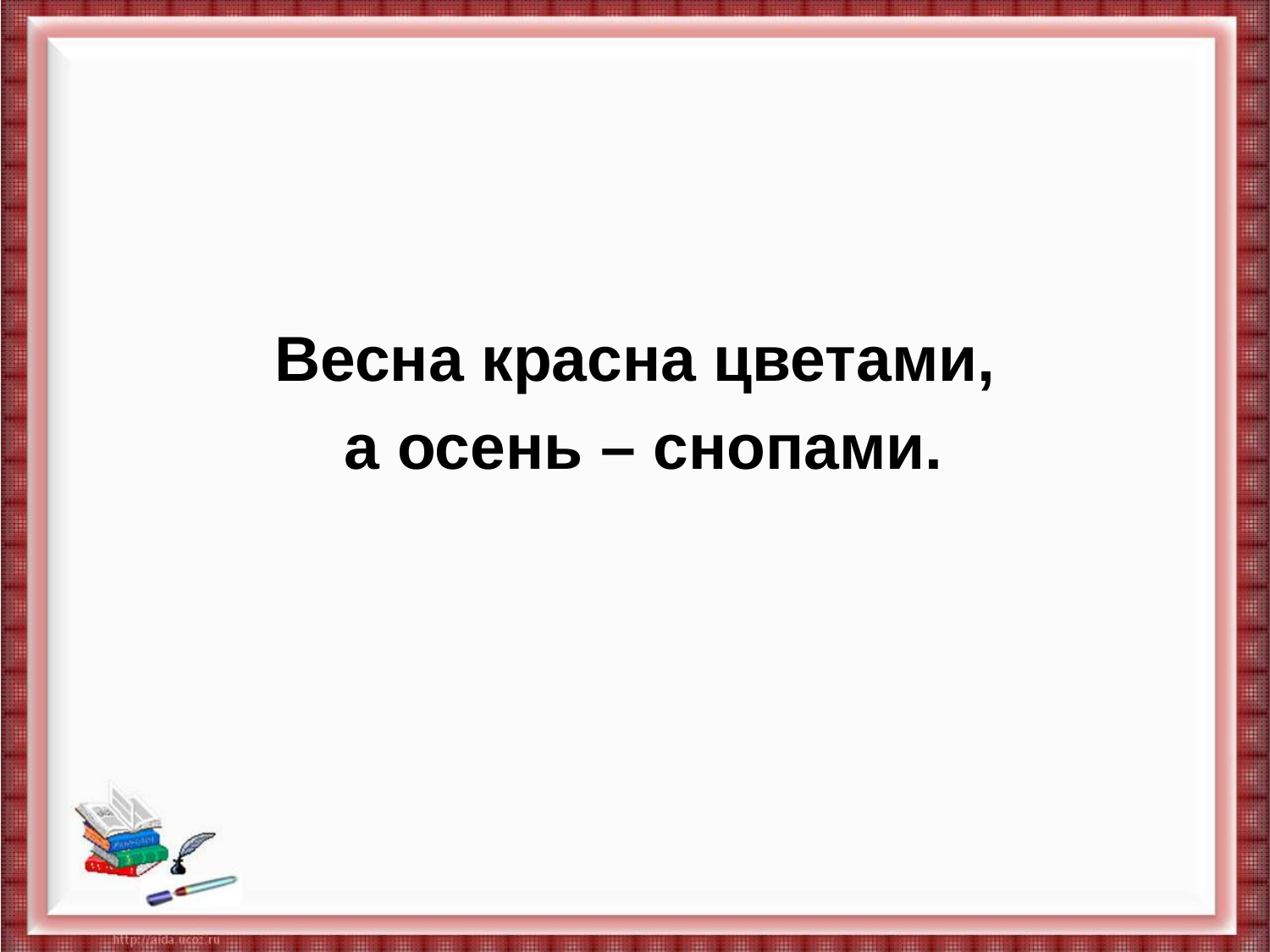

#

Весна красна цветами,
 а осень – снопами.